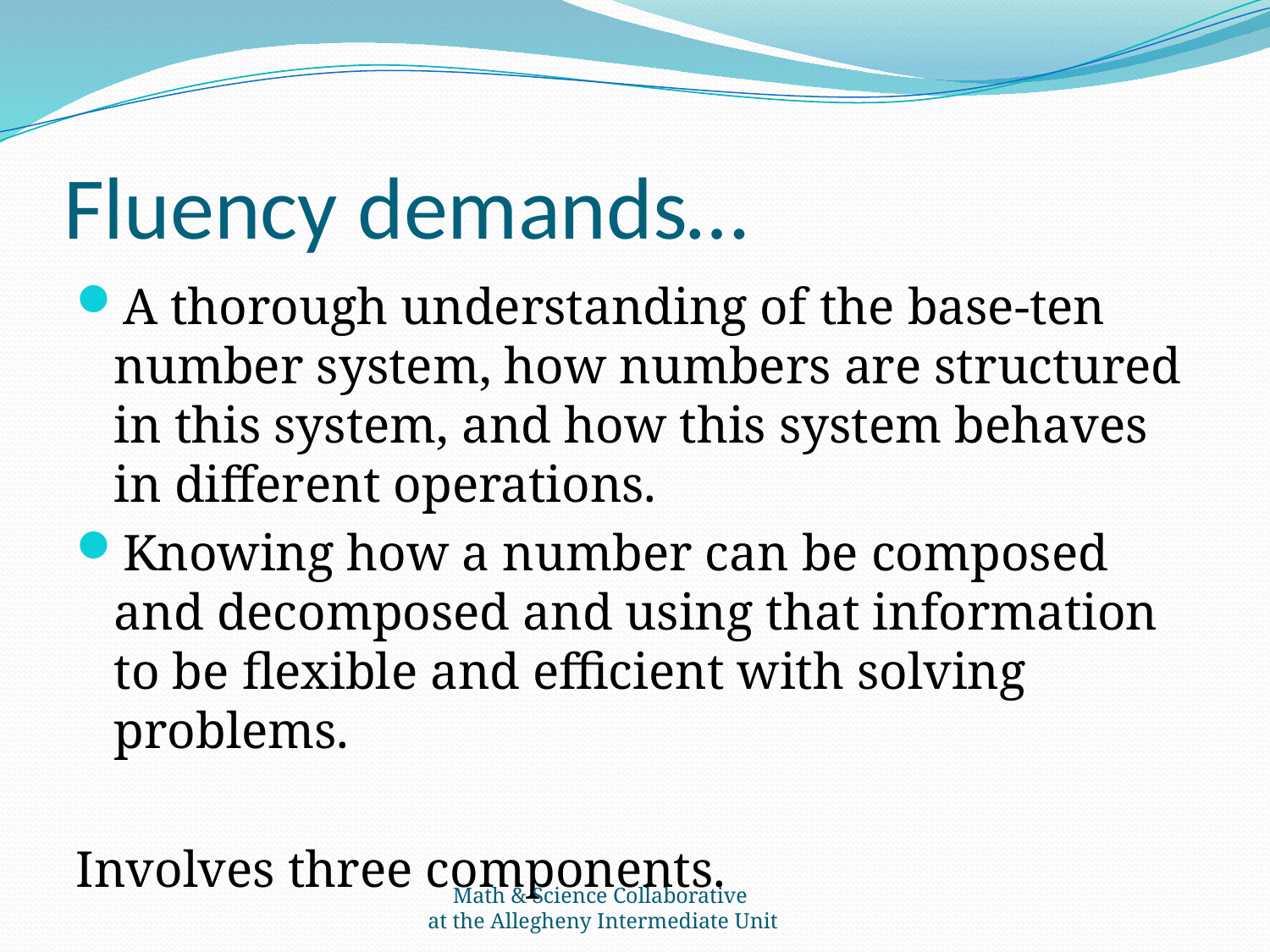

# Fluency demands…
A thorough understanding of the base-ten number system, how numbers are structured in this system, and how this system behaves in different operations.
Knowing how a number can be composed and decomposed and using that information to be flexible and efficient with solving problems.

Involves three components.
Math & Science Collaborative
at the Allegheny Intermediate Unit